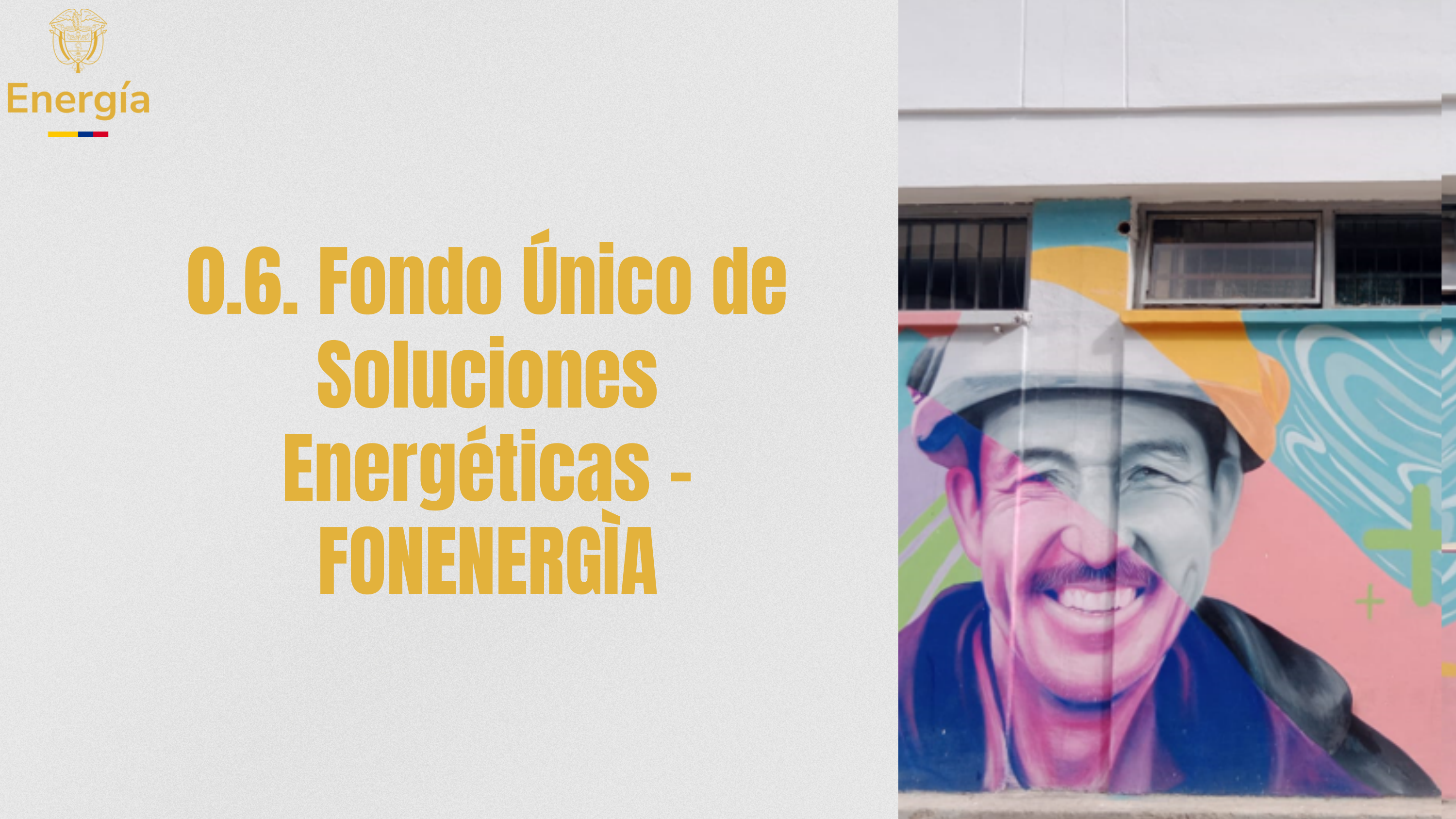

0.6. Fondo Único de Soluciones Energéticas - FONENERGÌA